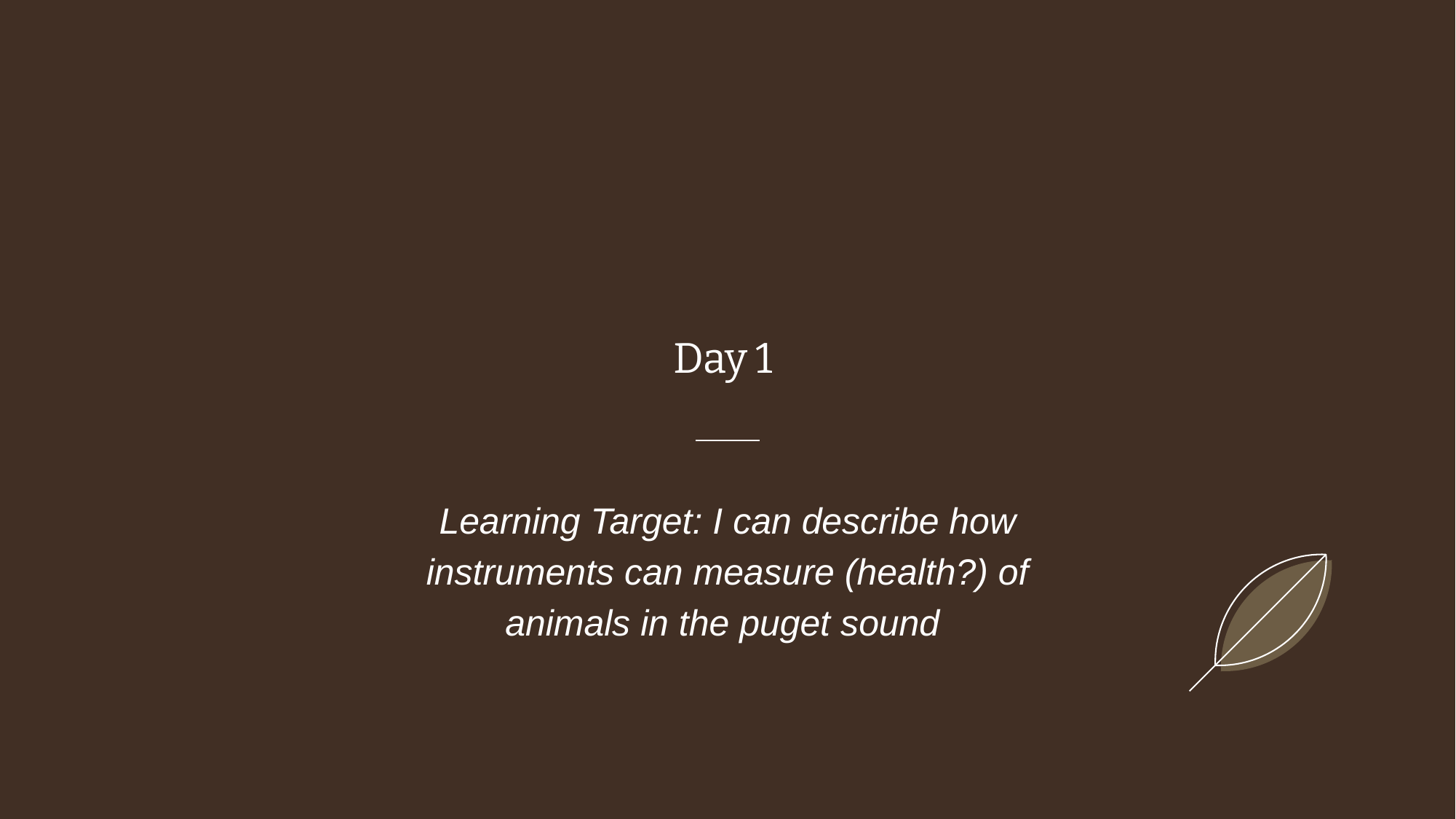

# Day 1
Learning Target: I can describe how instruments can measure (health?) of animals in the puget sound